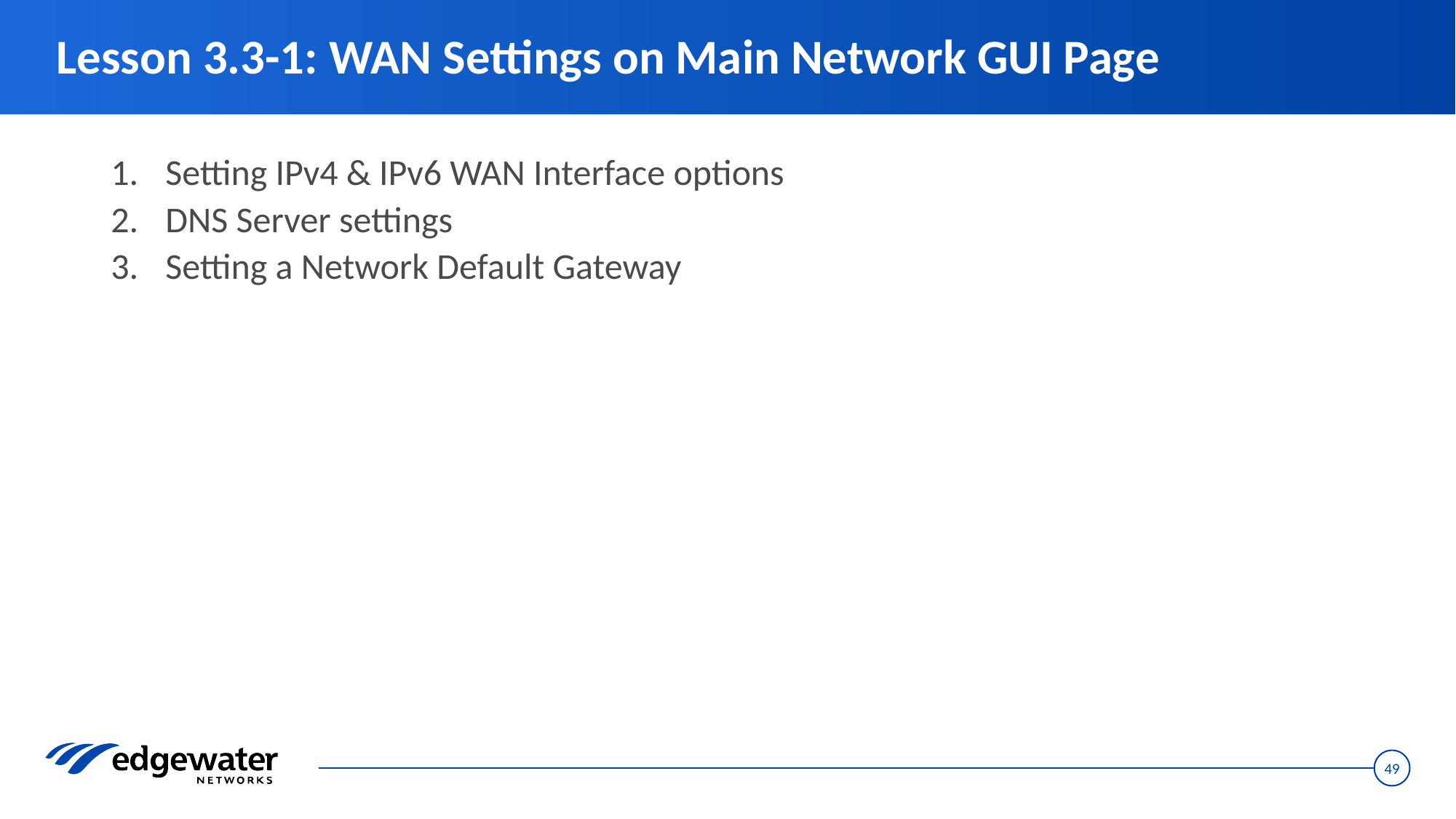

# Lesson 3.3-1: WAN Settings on Main Network GUI Page
Setting IPv4 & IPv6 WAN Interface options
DNS Server settings
Setting a Network Default Gateway